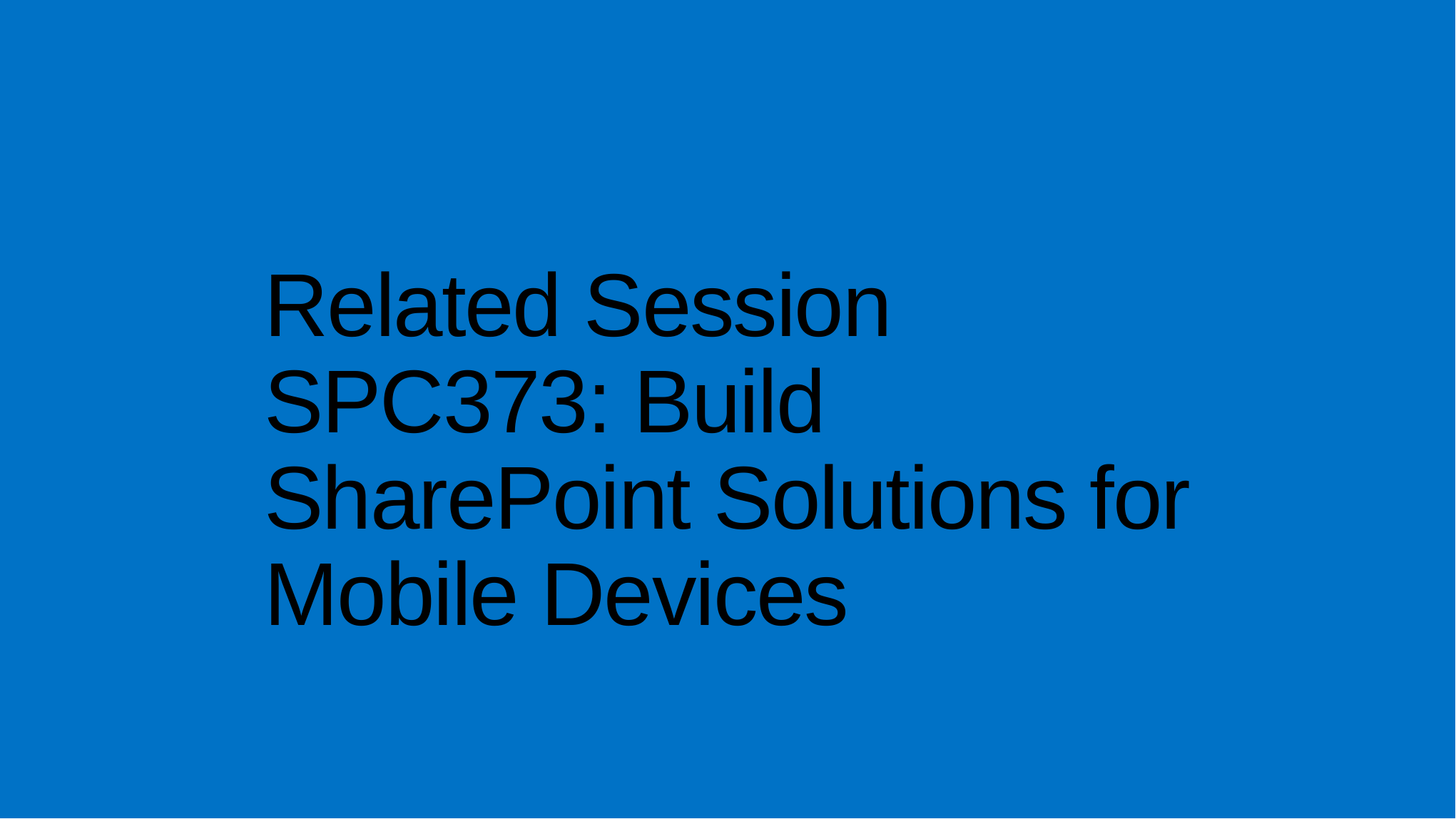

# Related Session SPC373: Build SharePoint Solutions for Mobile Devices